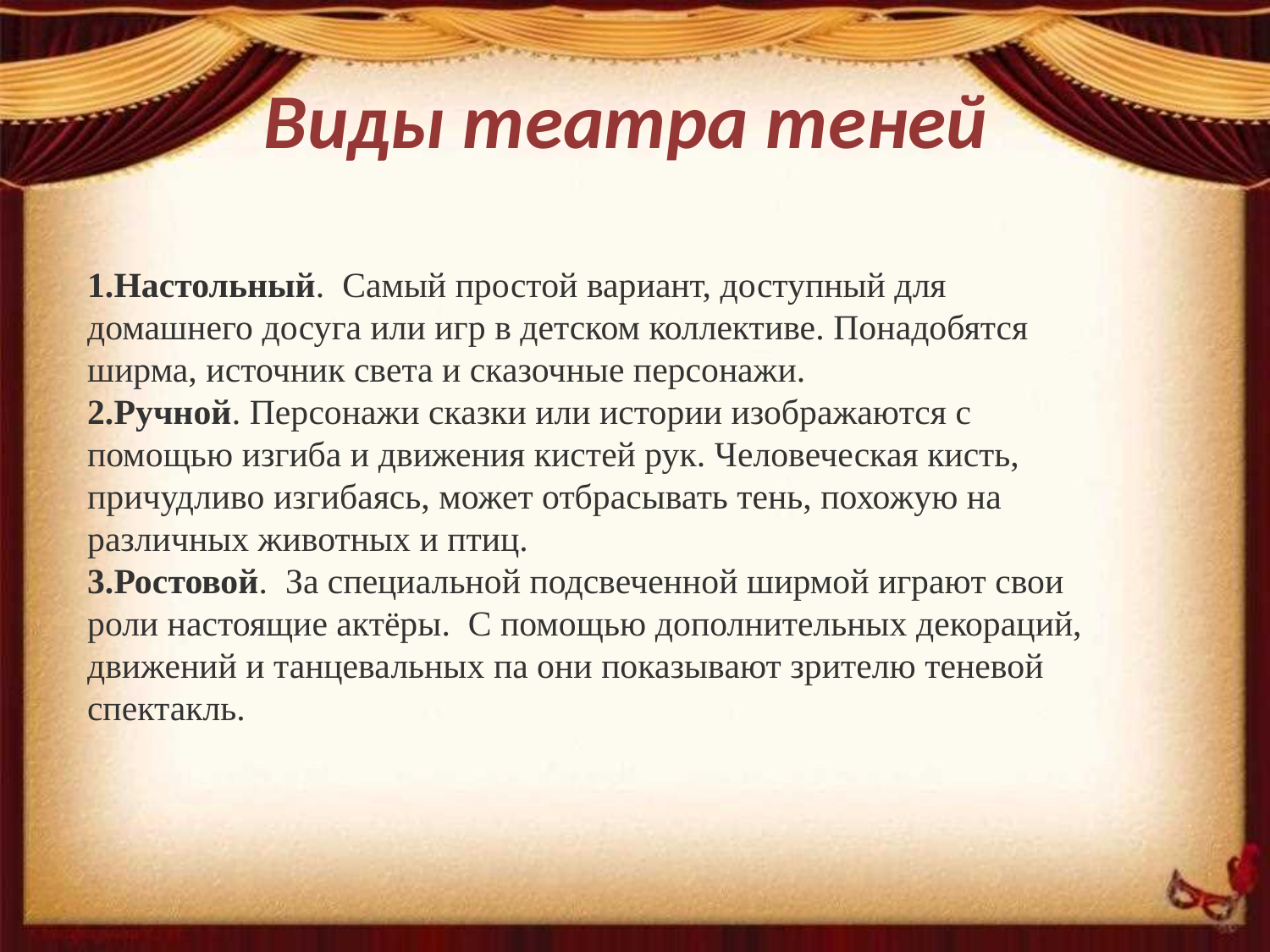

# Виды театра теней
Настольный.  Самый простой вариант, доступный для домашнего досуга или игр в детском коллективе. Понадобятся ширма, источник света и сказочные персонажи.
Ручной. Персонажи сказки или истории изображаются с помощью изгиба и движения кистей рук. Человеческая кисть, причудливо изгибаясь, может отбрасывать тень, похожую на различных животных и птиц.
Ростовой.  За специальной подсвеченной ширмой играют свои роли настоящие актёры.  С помощью дополнительных декораций, движений и танцевальных па они показывают зрителю теневой спектакль.